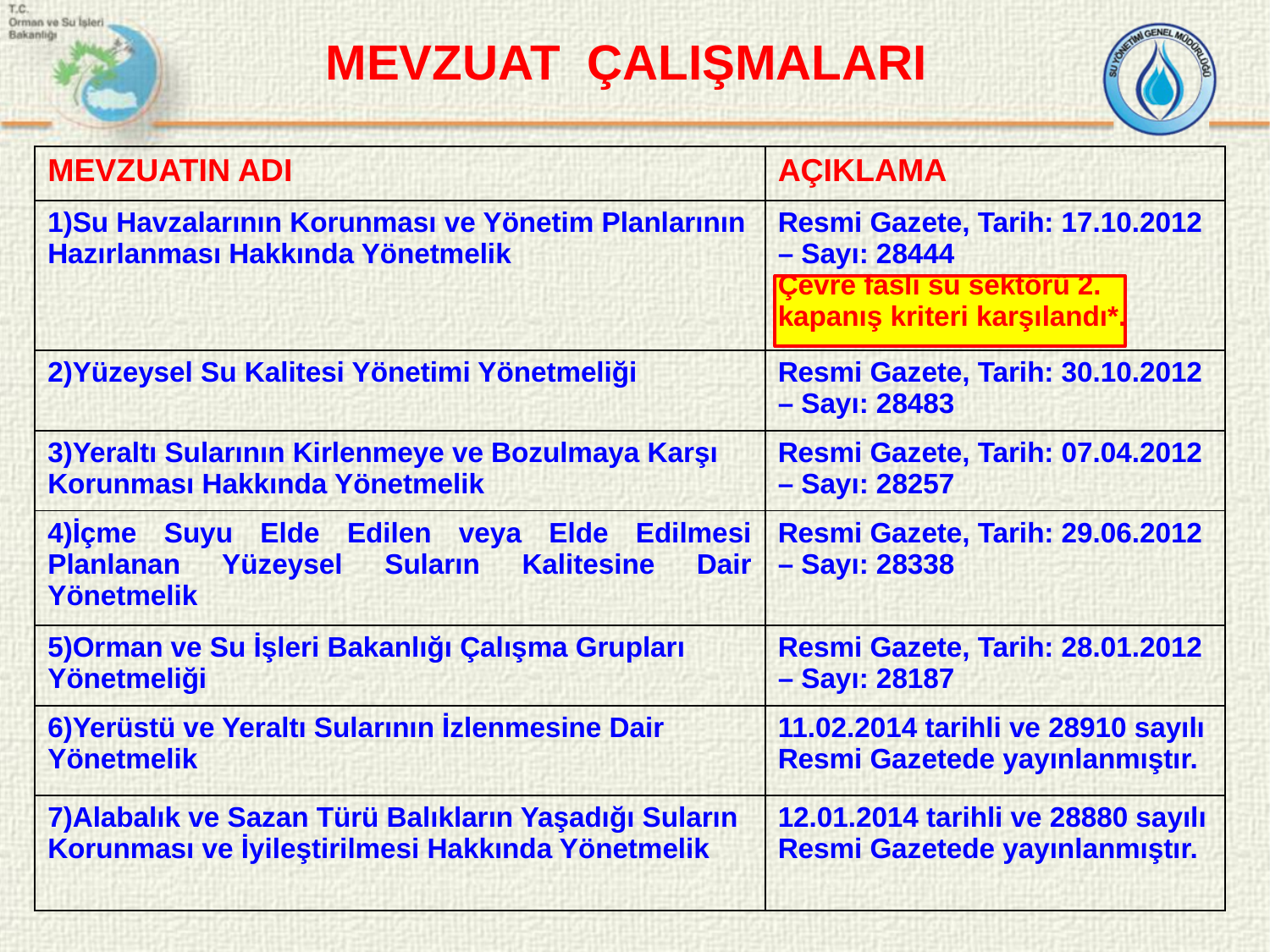

# MEVZUAT  ÇALIŞMALARI
| MEVZUATIN ADI | AÇIKLAMA |
| --- | --- |
| 1)Su Havzalarının Korunması ve Yönetim Planlarının Hazırlanması Hakkında Yönetmelik | Resmi Gazete, Tarih: 17.10.2012 – Sayı: 28444 Çevre faslı su sektörü 2. kapanış kriteri karşılandı\*. |
| 2)Yüzeysel Su Kalitesi Yönetimi Yönetmeliği | Resmi Gazete, Tarih: 30.10.2012 – Sayı: 28483 |
| 3)Yeraltı Sularının Kirlenmeye ve Bozulmaya Karşı Korunması Hakkında Yönetmelik | Resmi Gazete, Tarih: 07.04.2012 – Sayı: 28257 |
| 4)İçme Suyu Elde Edilen veya Elde Edilmesi Planlanan Yüzeysel Suların Kalitesine Dair Yönetmelik | Resmi Gazete, Tarih: 29.06.2012 – Sayı: 28338 |
| 5)Orman ve Su İşleri Bakanlığı Çalışma Grupları Yönetmeliği | Resmi Gazete, Tarih: 28.01.2012 – Sayı: 28187 |
| 6)Yerüstü ve Yeraltı Sularının İzlenmesine Dair Yönetmelik | 11.02.2014 tarihli ve 28910 sayılı Resmi Gazetede yayınlanmıştır. |
| 7)Alabalık ve Sazan Türü Balıkların Yaşadığı Suların Korunması ve İyileştirilmesi Hakkında Yönetmelik | 12.01.2014 tarihli ve 28880 sayılı Resmi Gazetede yayınlanmıştır. |